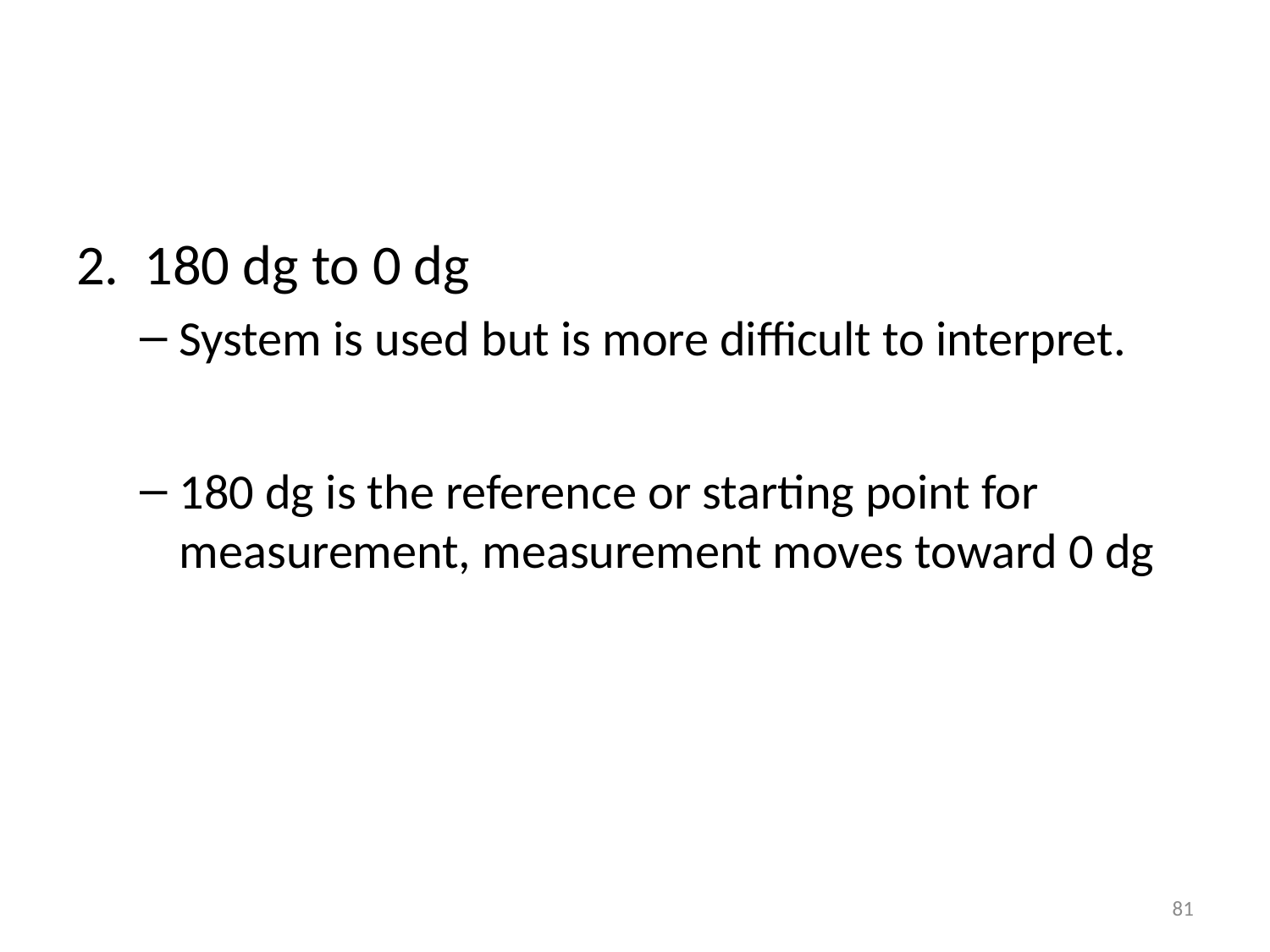

#
2.  180 dg to 0 dg
System is used but is more difficult to interpret.

180 dg is the reference or starting point for measurement, measurement moves toward 0 dg
81